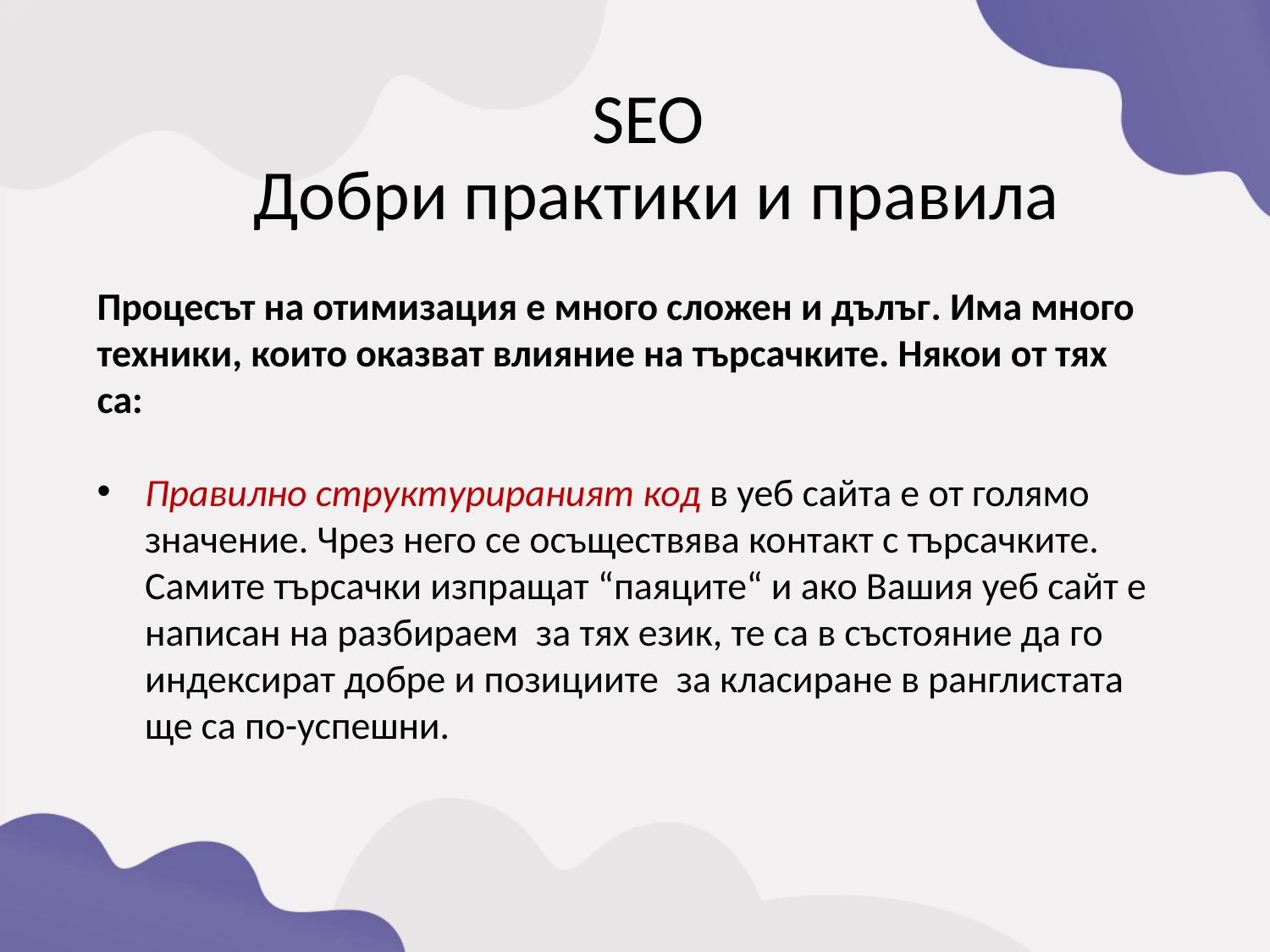

SEO
Добри практики и правила
Процесът на отимизация е много сложен и дълъг. Има много техники, които оказват влияние на търсачките. Някои от тях са:

Правилно структурираният код в уеб сайта е от голямо значение. Чрез него се осъществява контакт с търсачките. Самите търсачки изпращат “паяците“ и ако Вашия уеб сайт е написан на разбираем  за тях език, те са в състояние да го индексират добре и позициите  за класиране в ранглистата ще са по-успешни.